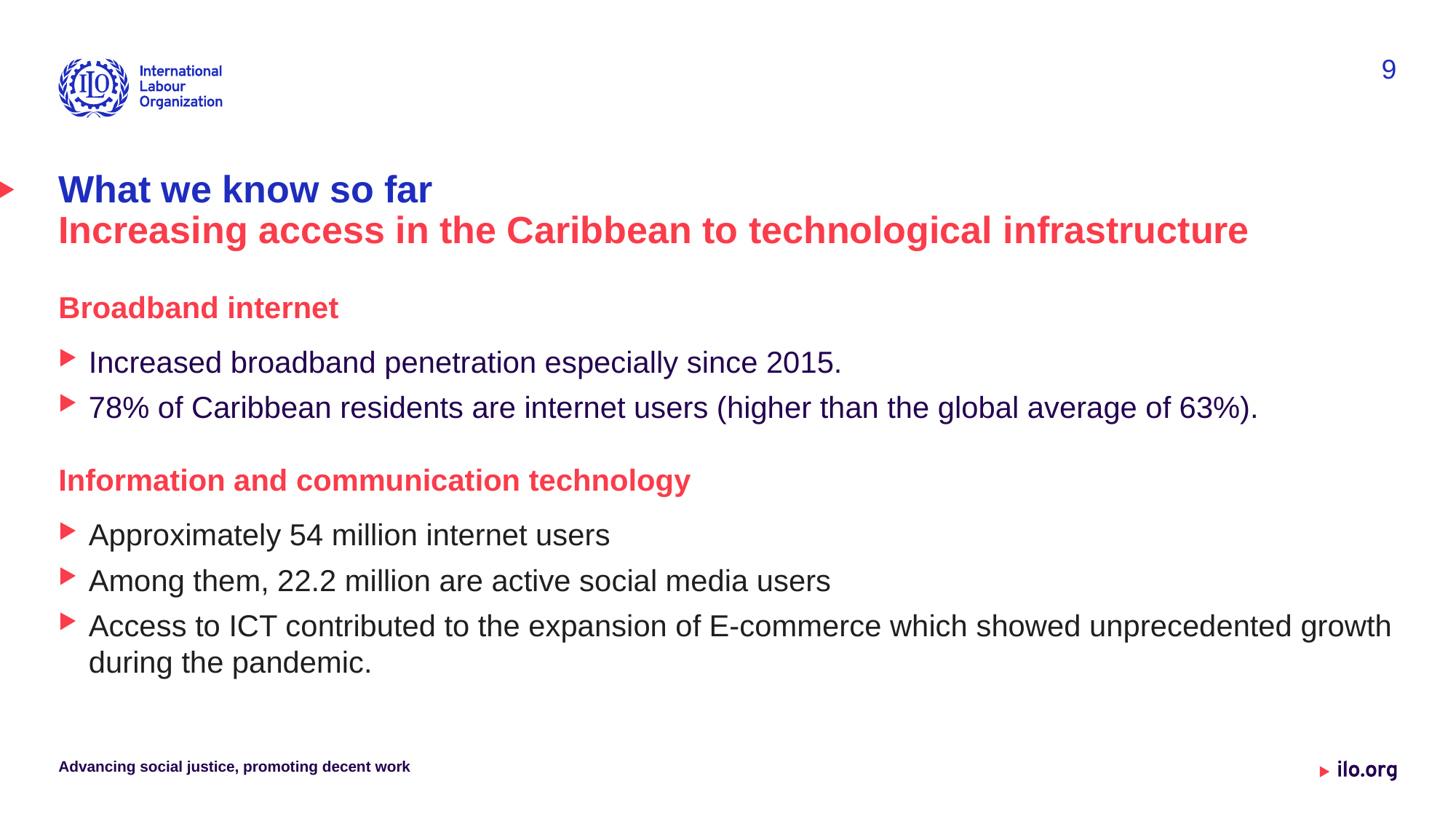

9
# What we know so far Increasing access in the Caribbean to technological infrastructure
Broadband internet
Increased broadband penetration especially since 2015.
78% of Caribbean residents are internet users (higher than the global average of 63%).
Information and communication technology
Approximately 54 million internet users
Among them, 22.2 million are active social media users
Access to ICT contributed to the expansion of E-commerce which showed unprecedented growth during the pandemic.
Advancing social justice, promoting decent work
Date: Monday / 01 / October / 2019